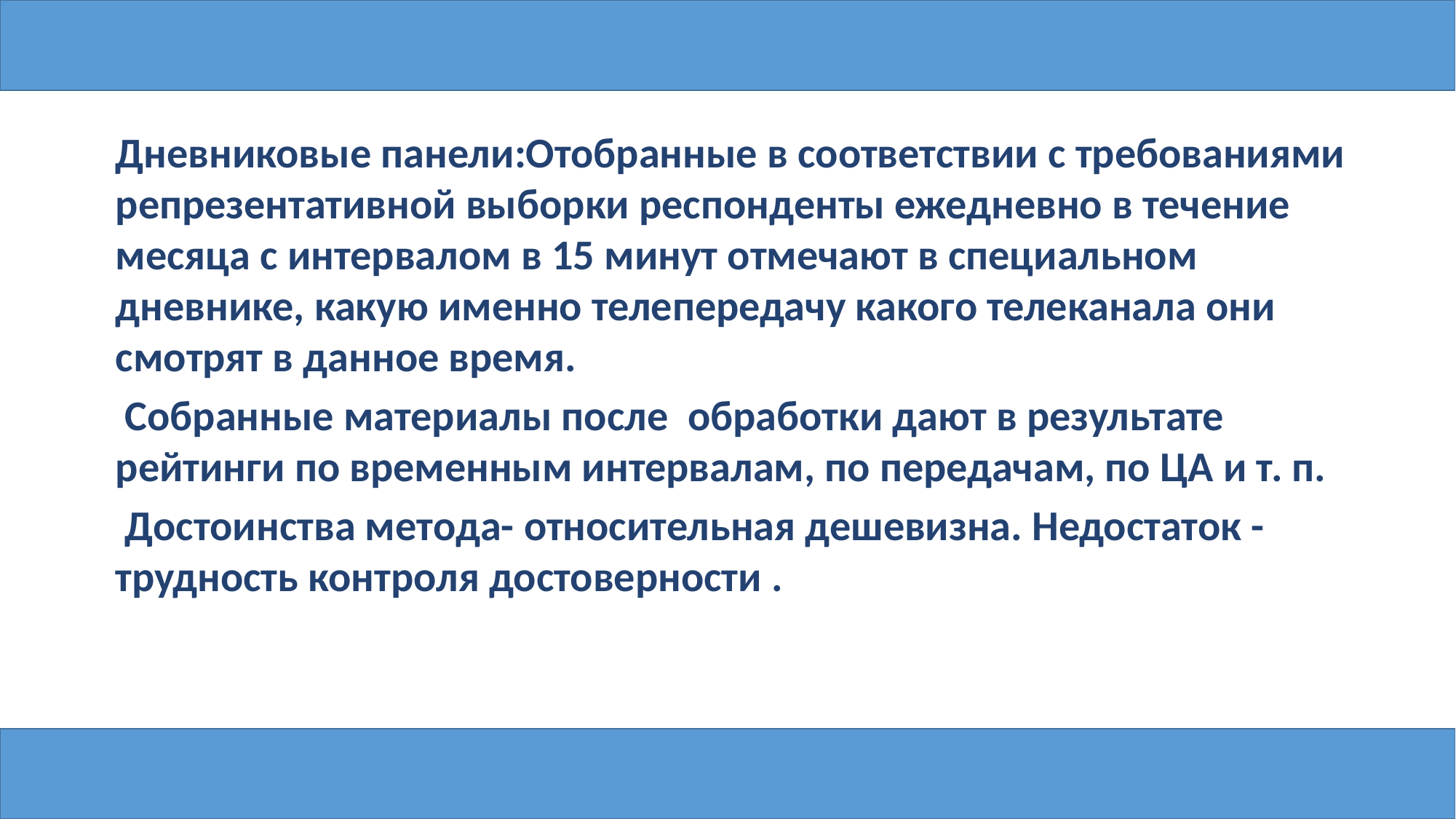

Дневниковые панели:Отобранные в соответствии с требованиями репрезентативной выборки респонденты ежедневно в течение месяца с интервалом в 15 минут отмечают в специальном дневнике, какую именно телепередачу какого телеканала они смотрят в данное время.
 Собранные материалы после  обработки дают в результате рейтинги по временным интервалам, по передачам, по ЦА и т. п.
 Достоинства метода- относительная дешевизна. Недостаток - трудность контроля достоверности .